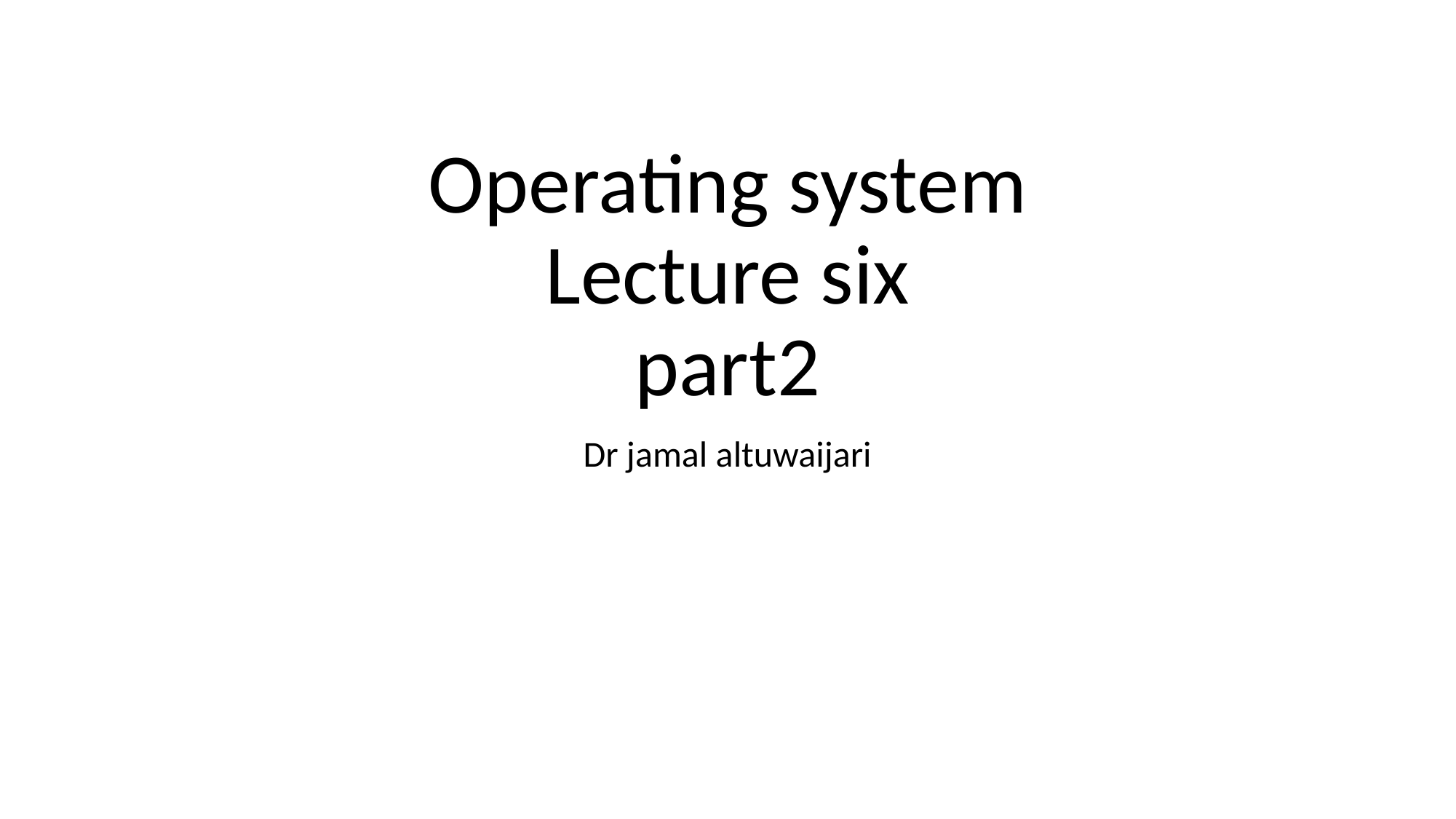

# Operating system Lecture six part2
Dr jamal altuwaijari